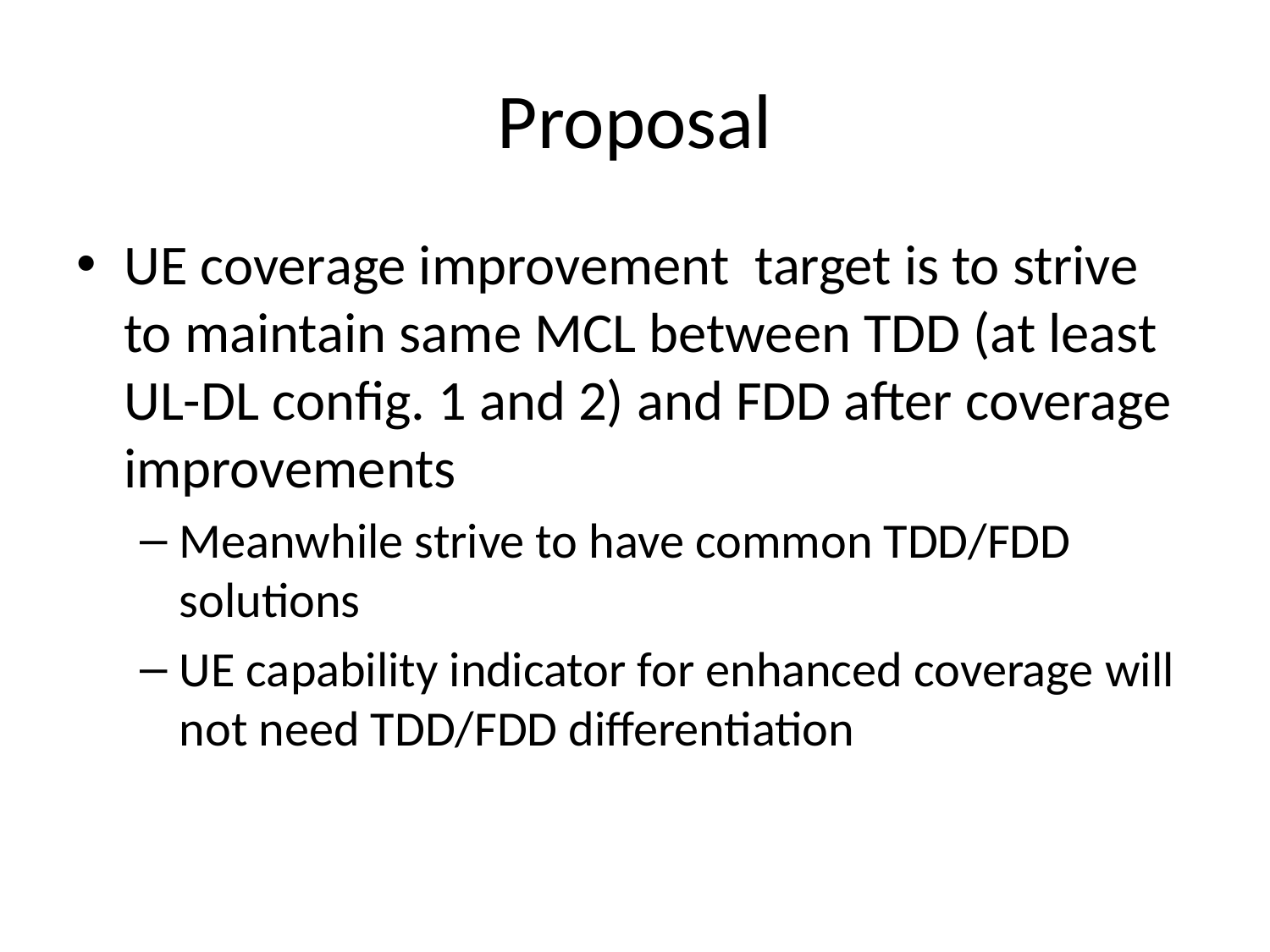

# Proposal
UE coverage improvement  target is to strive to maintain same MCL between TDD (at least UL-DL config. 1 and 2) and FDD after coverage improvements
Meanwhile strive to have common TDD/FDD solutions
UE capability indicator for enhanced coverage will not need TDD/FDD differentiation